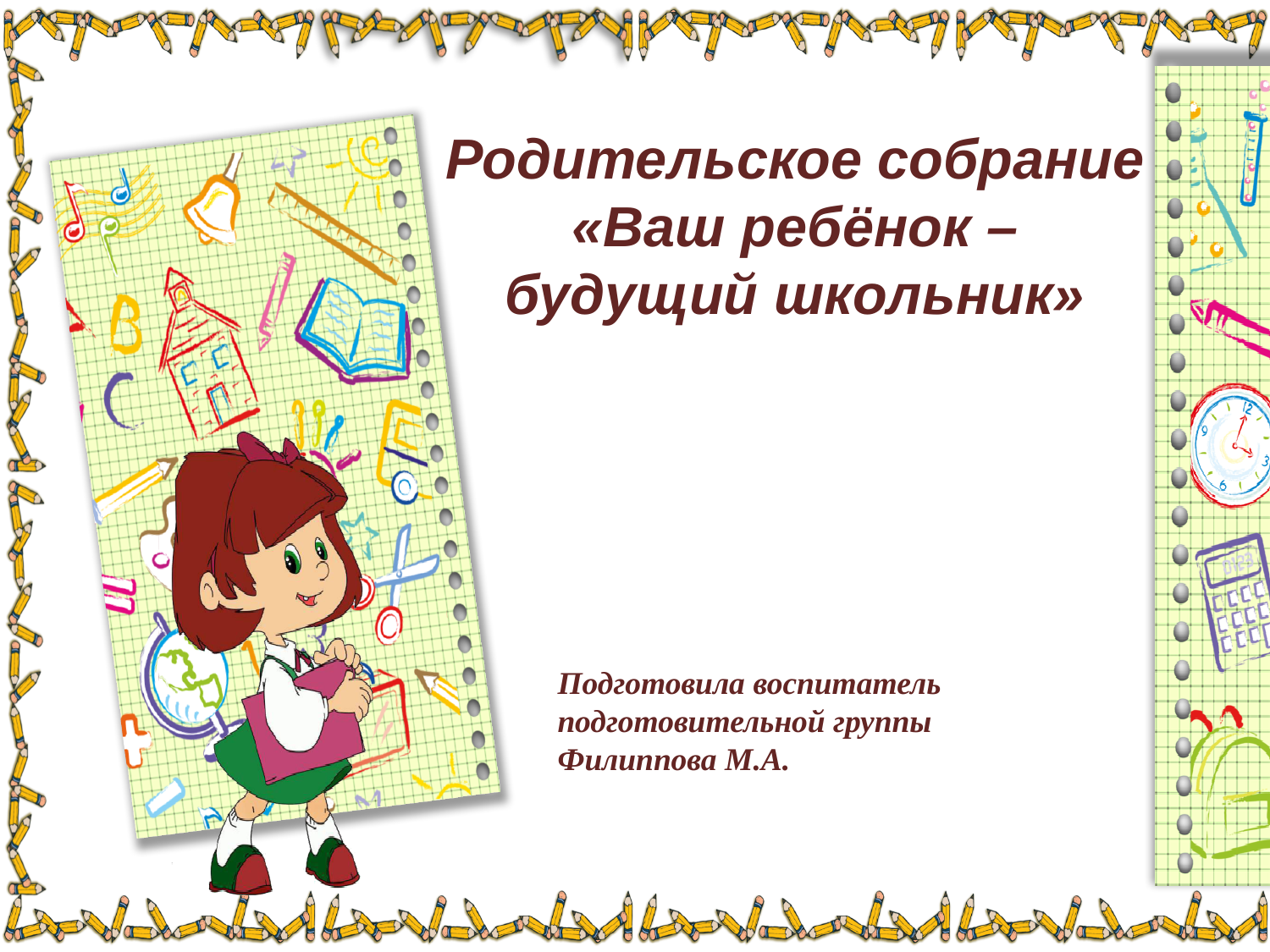

Родительское собрание «Ваш ребёнок – будущий школьник»

Подготовила воспитатель подготовительной группы
Филиппова М.А.